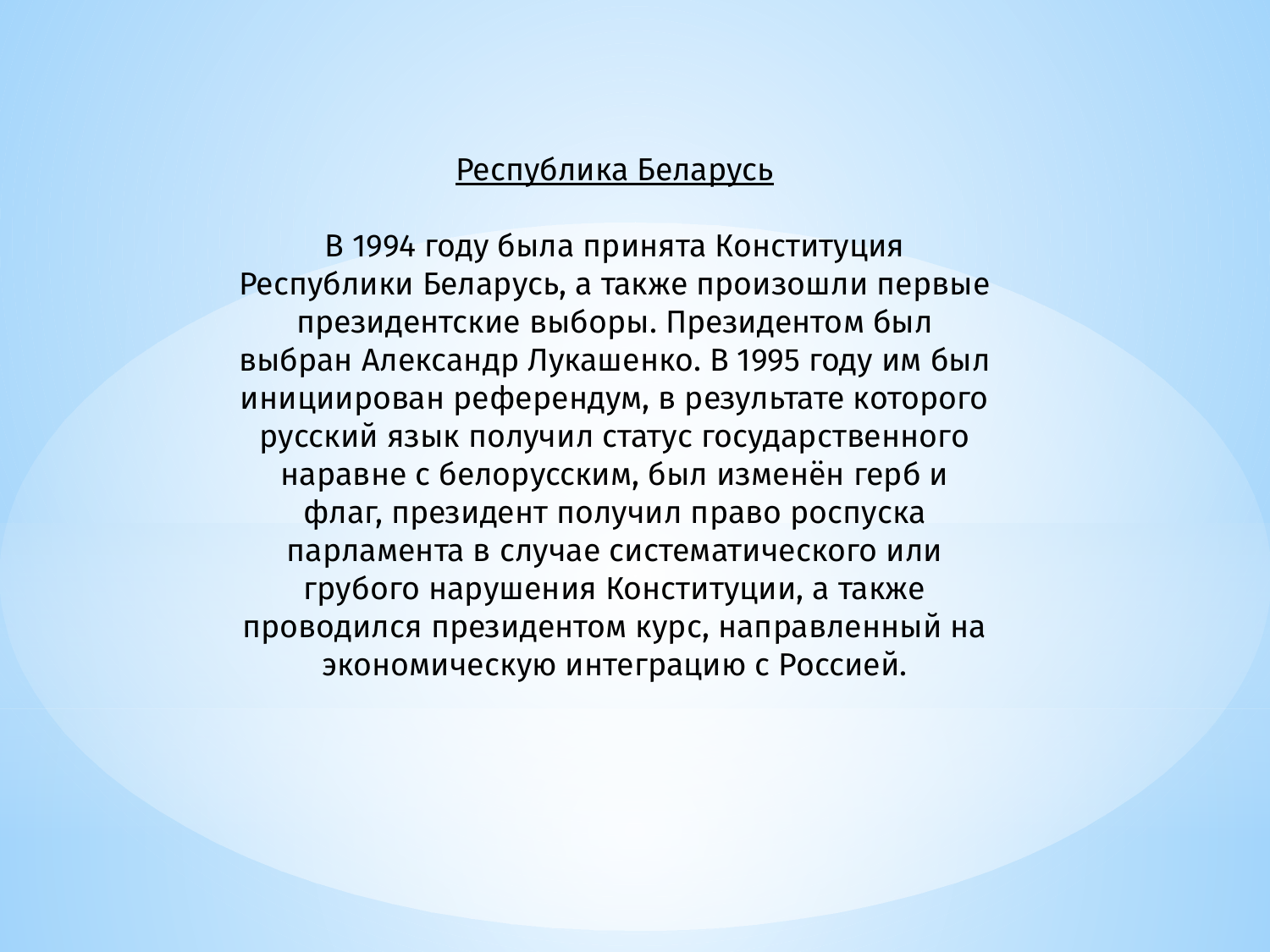

Республика Беларусь

В 1994 году была принята Конституция Республики Беларусь, а также произошли первые президентские выборы. Президентом был выбран Александр Лукашенко. В 1995 году им был инициирован референдум, в результате которого русский язык получил статус государственного наравне с белорусским, был изменён герб и флаг, президент получил право роспуска парламента в случае систематического или грубого нарушения Конституции, а также проводился президентом курс, направленный на экономическую интеграцию с Россией.